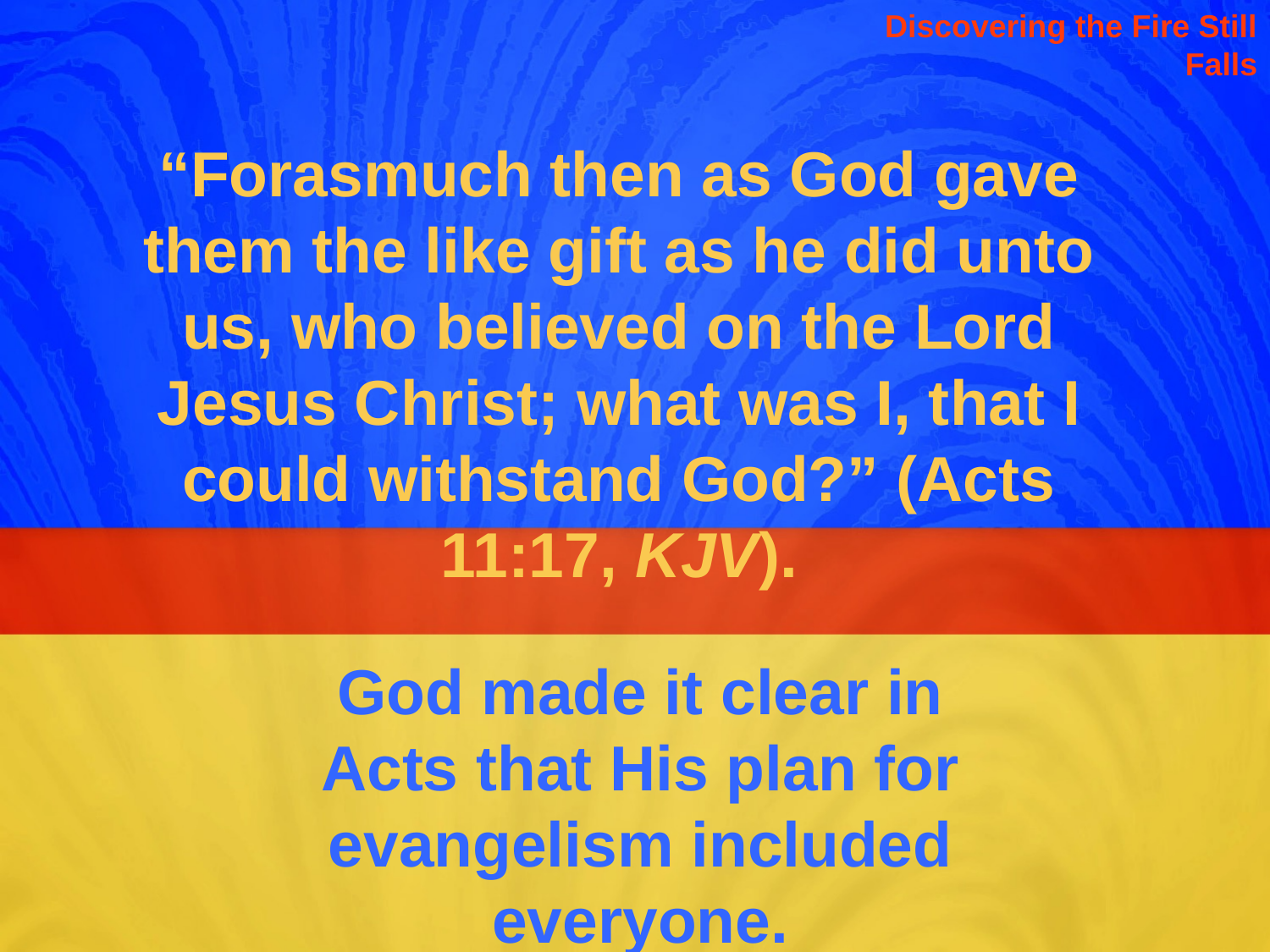

Discovering the Fire Still Falls
“Forasmuch then as God gave them the like gift as he did unto us, who believed on the Lord Jesus Christ; what was I, that I could withstand God?” (Acts 11:17, KJV).
God made it clear in Acts that His plan for evangelism included everyone.